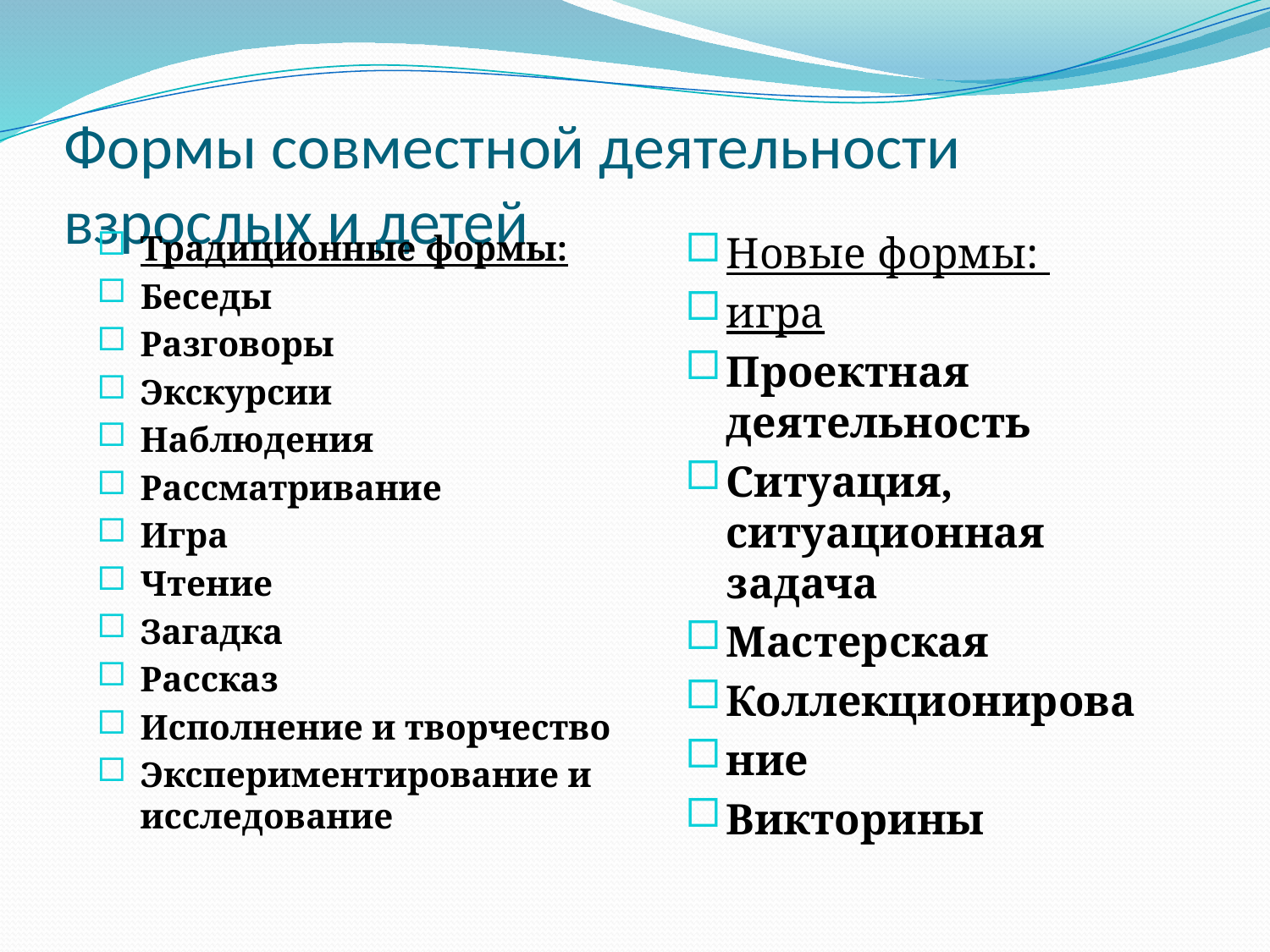

# Формы совместной деятельности взрослых и детей
Традиционные формы:
Беседы
Разговоры
Экскурсии
Наблюдения
Рассматривание
Игра
Чтение
Загадка
Рассказ
Исполнение и творчество
Экспериментирование и исследование

Новые формы:
игра
Проектная деятельность
Ситуация, ситуационная задача
Мастерская
Коллекционирова
ние
Викторины